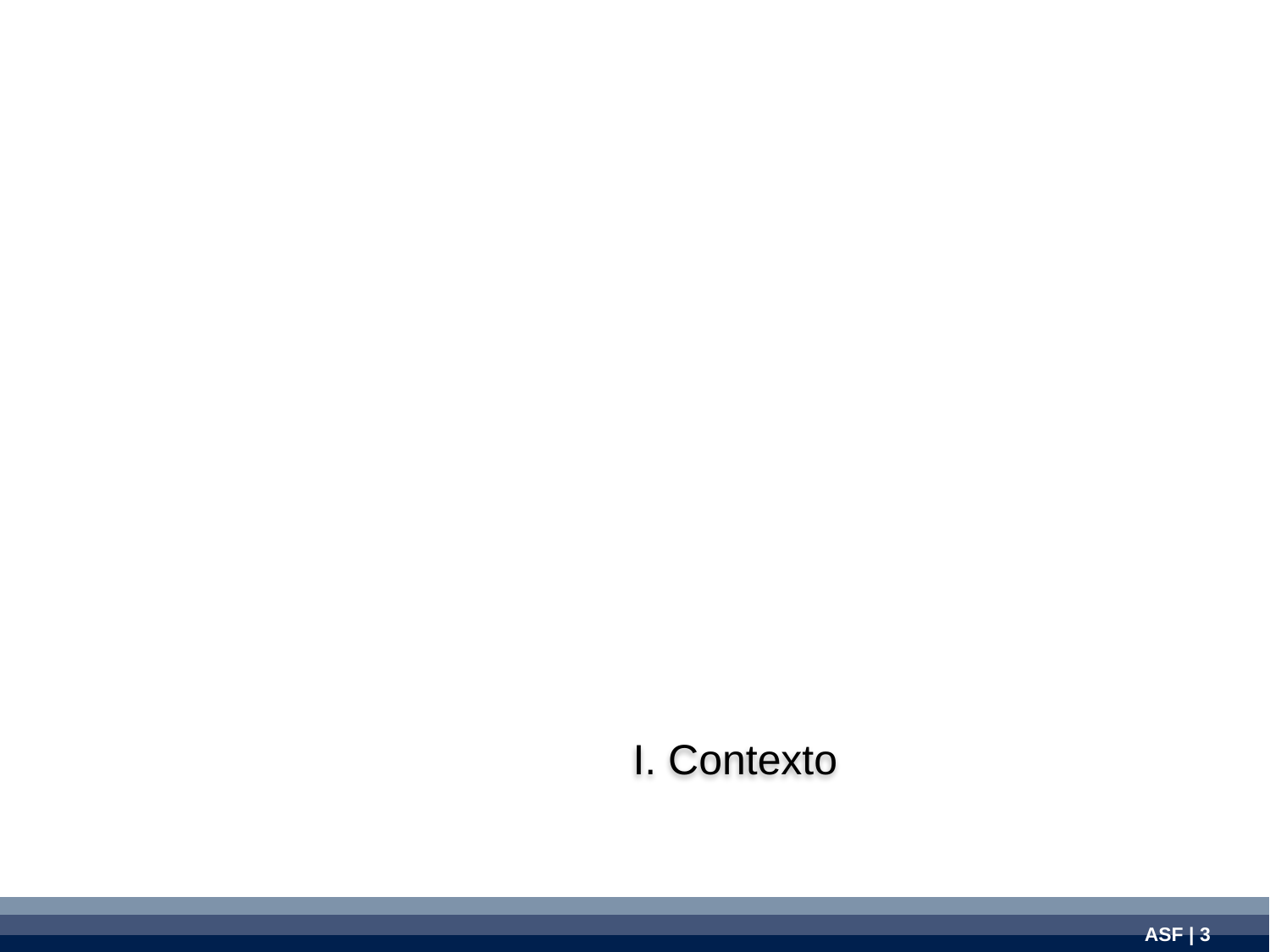

I. Contexto
|  |
| --- |
|  |
|  |
ASF | 3